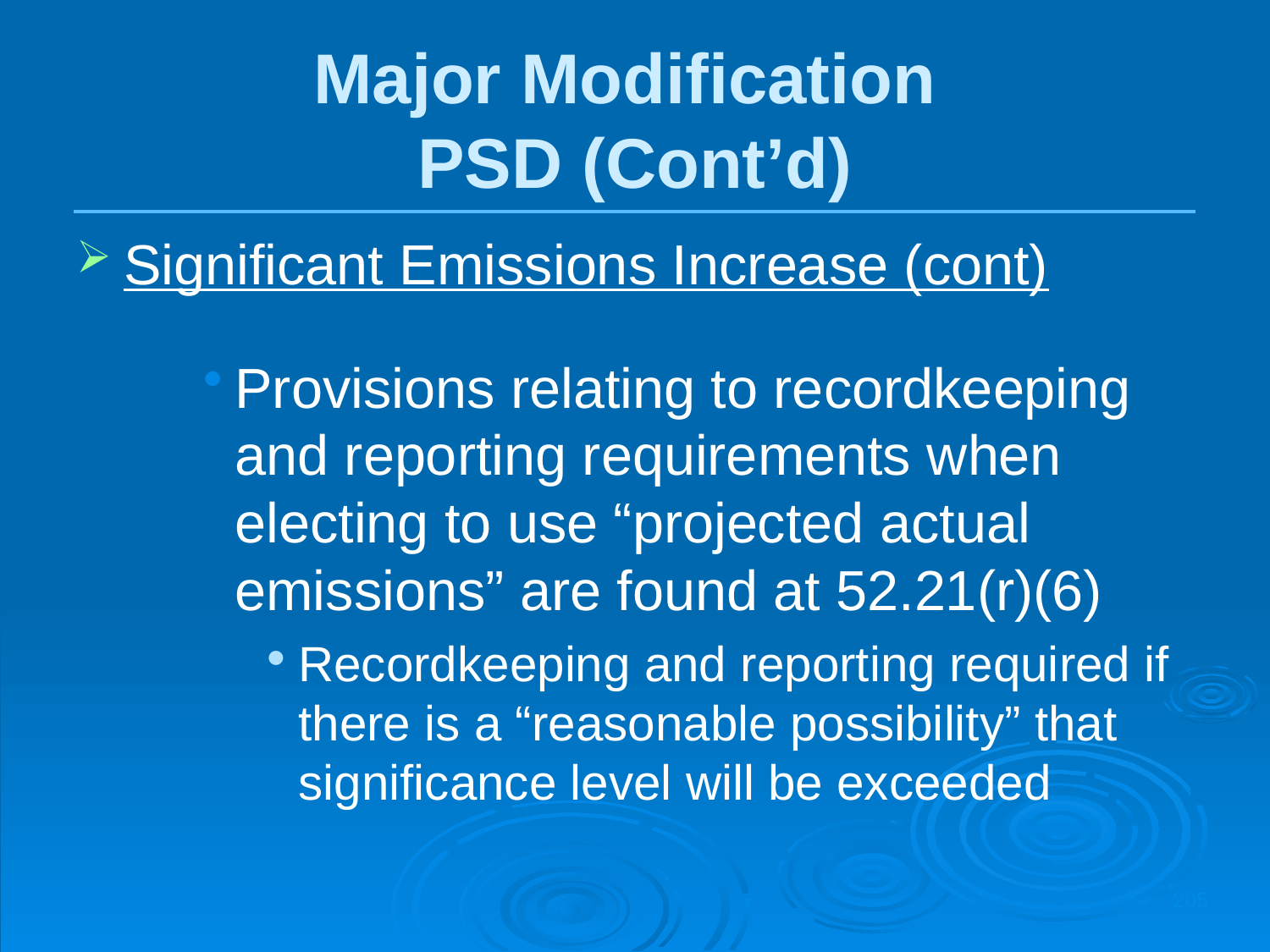

Major Modification
PSD (Cont’d)
Significant Emissions Increase (cont)

Provisions relating to recordkeeping and reporting requirements when electing to use “projected actual emissions” are found at 52.21(r)(6)
Recordkeeping and reporting required if there is a “reasonable possibility” that significance level will be exceeded

205